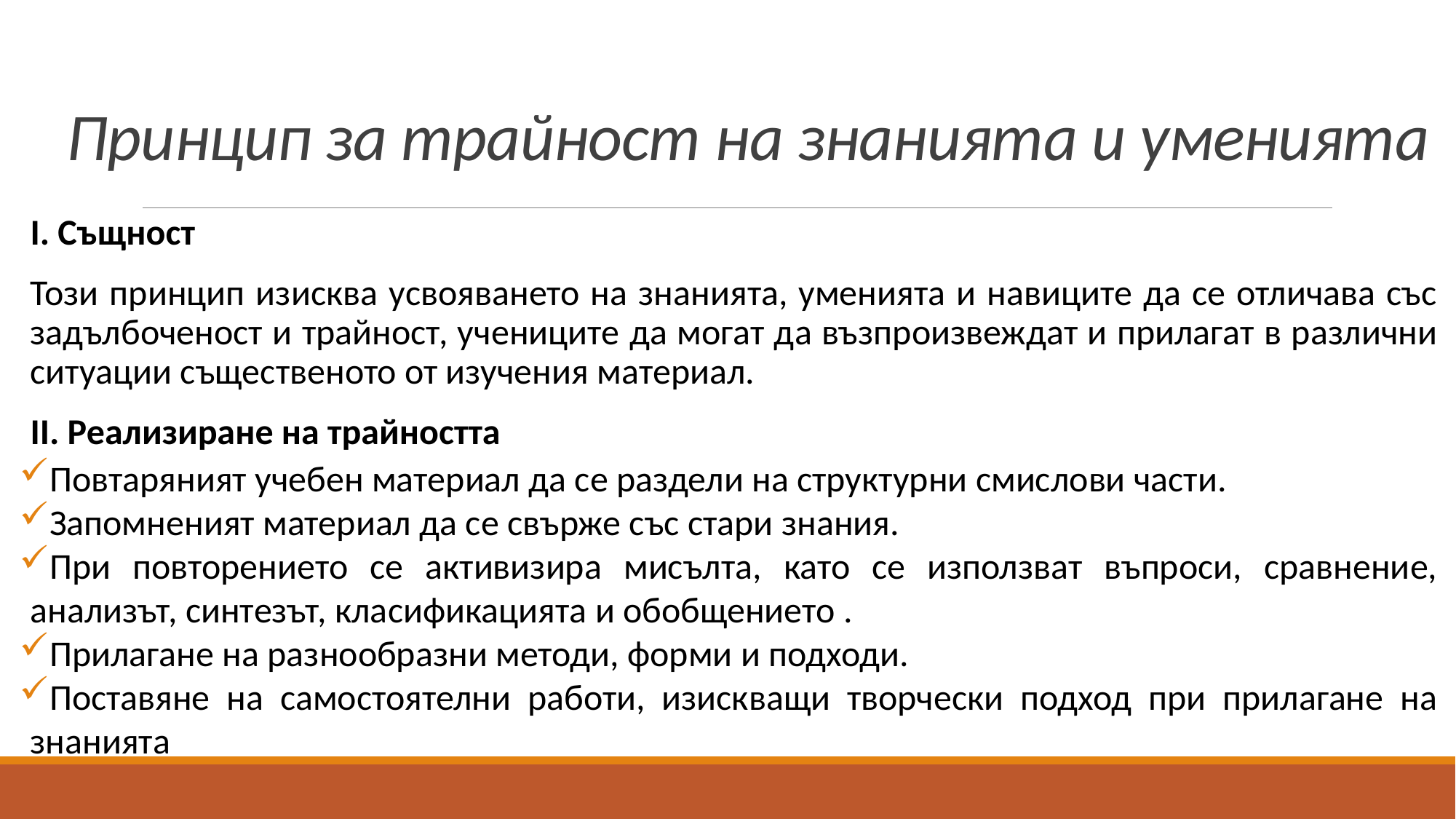

# Принцип за трайност на знанията и уменията
I. Същност
Този принцип изисква усвояването на знанията, уменията и навиците да се отличава със задълбоченост и трайност, учениците да могат да възпроизвеждат и прилагат в различни ситуации същественото от изучения материал.
II. Реализиране на трайността
Повтаряният учебен материал да се раздели на структурни смислови части.
Запомненият материал да се свърже със стари знания.
При повторението се активизира мисълта, като се използват въпроси, сравнение, анализът, синтезът, класификацията и обобщението .
Прилагане на разнообразни методи, форми и подходи.
Поставяне на самостоятелни работи, изискващи творчески подход при прилагане на знанията